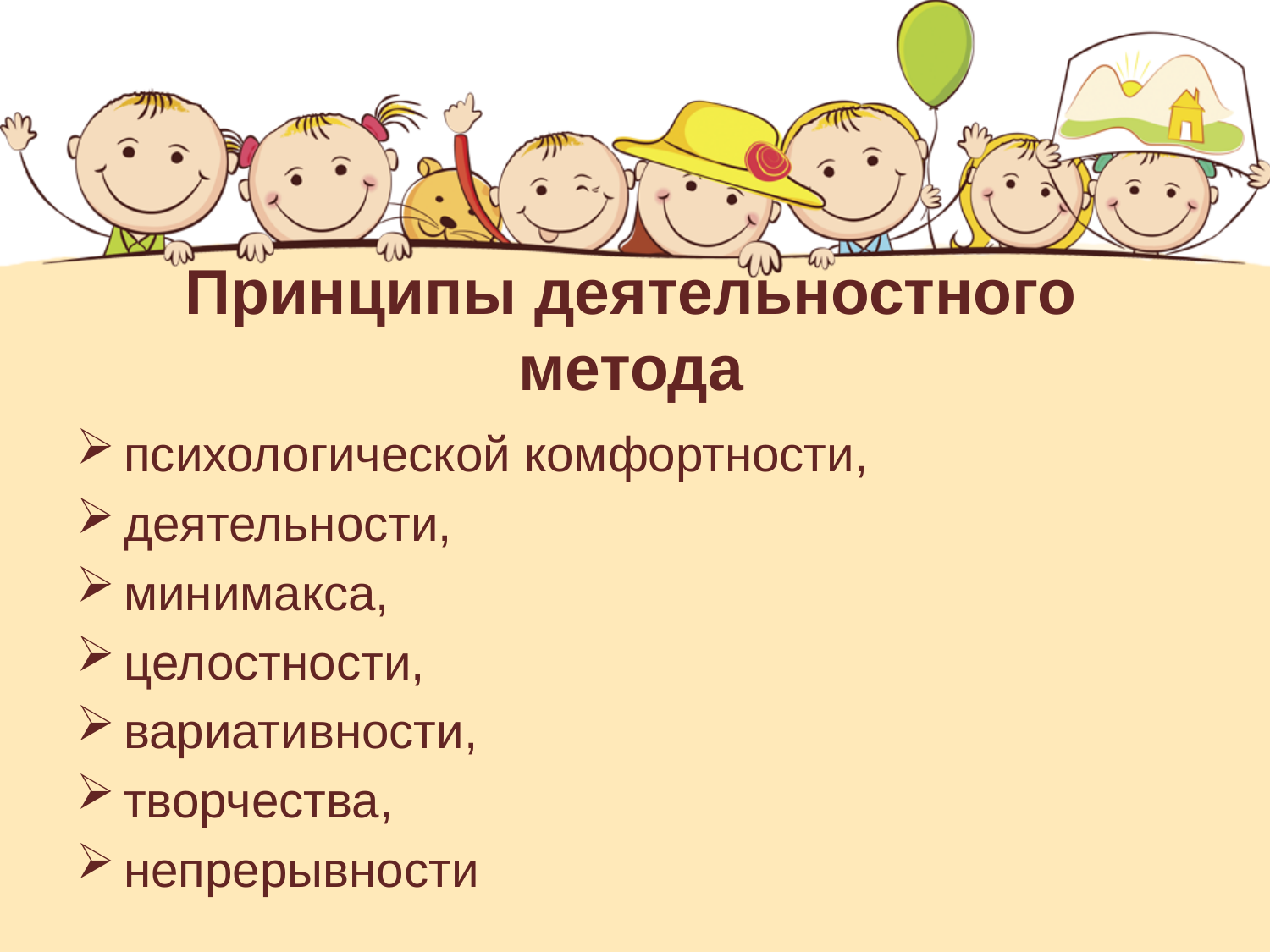

# Принципы деятельностного метода
психологической комфортности,
деятельности,
минимакса,
целостности,
вариативности,
творчества,
непрерывности